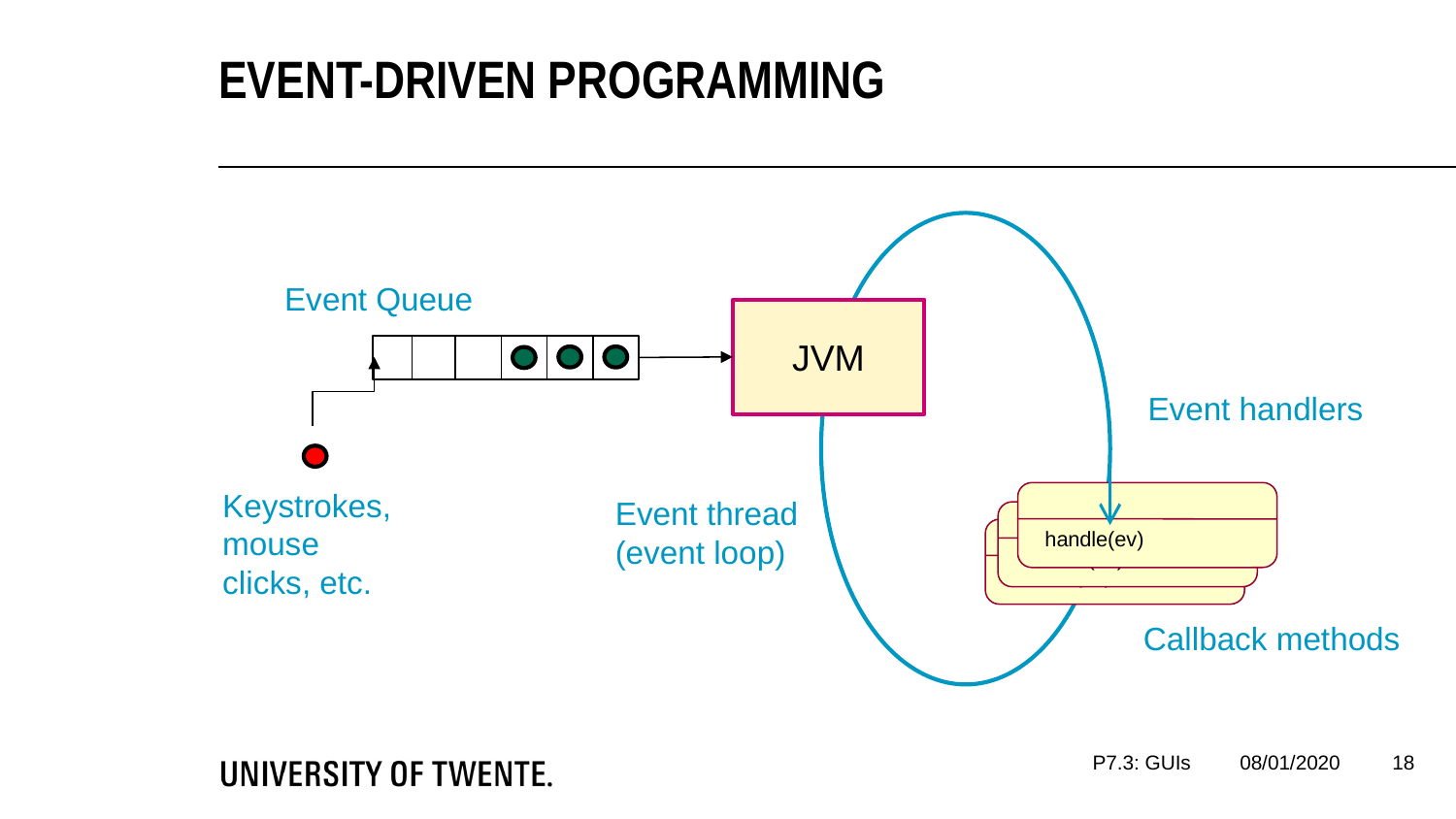

Event-Driven programming

Event Queue
JVM

Event handlers

Keystrokes, mouse clicks, etc.

Event thread (event loop)

handle(ev)

handle(ev)

handle(ev)
Callback methods
18
P7.3: GUIs
08/01/2020